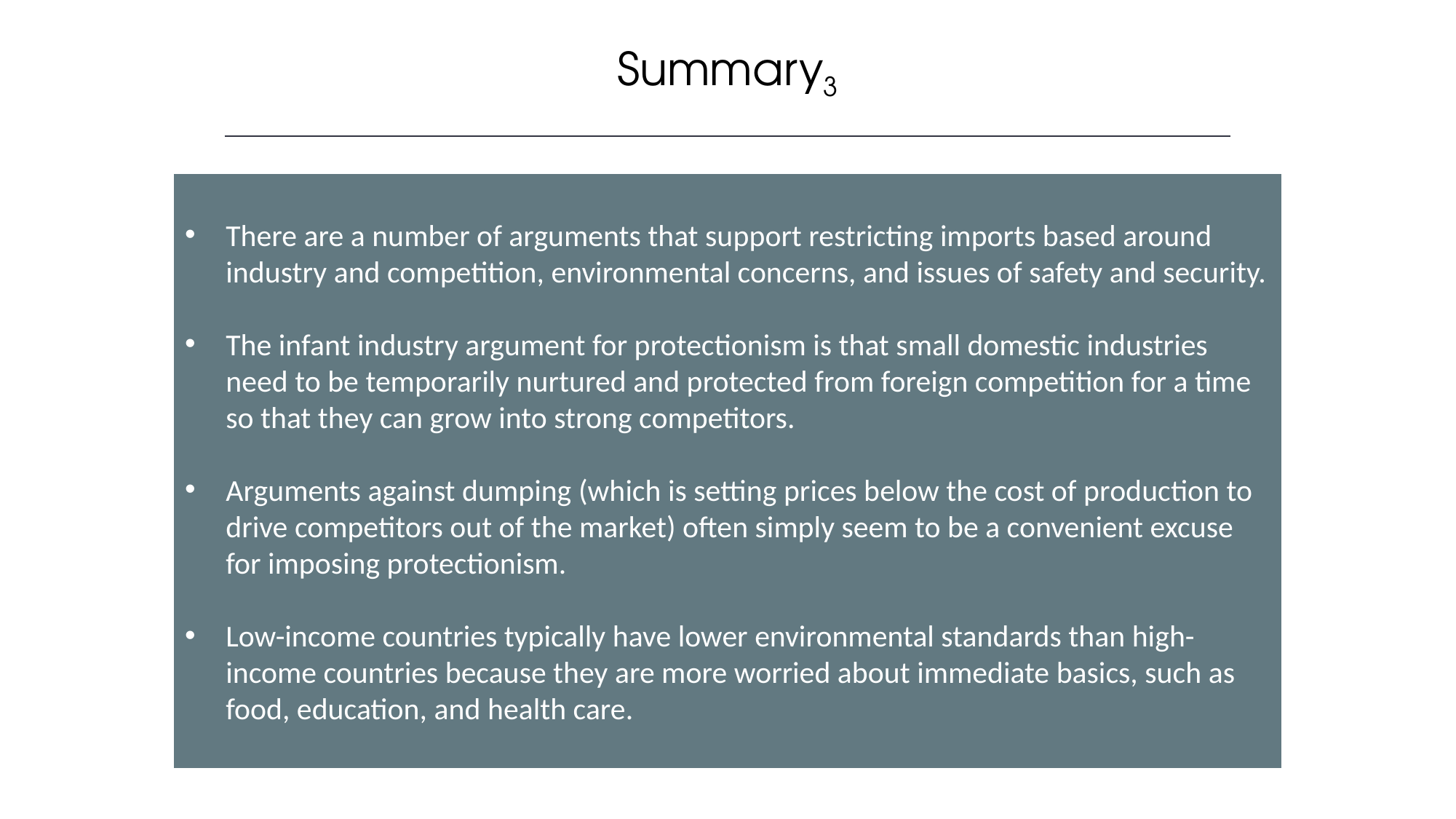

Summary3

There are a number of arguments that support restricting imports based around industry and competition, environmental concerns, and issues of safety and security.

The infant industry argument for protectionism is that small domestic industries need to be temporarily nurtured and protected from foreign competition for a time so that they can grow into strong competitors.

Arguments against dumping (which is setting prices below the cost of production to drive competitors out of the market) often simply seem to be a convenient excuse for imposing protectionism.

Low-income countries typically have lower environmental standards than high-income countries because they are more worried about immediate basics, such as food, education, and health care.

HAWKES LEARNING